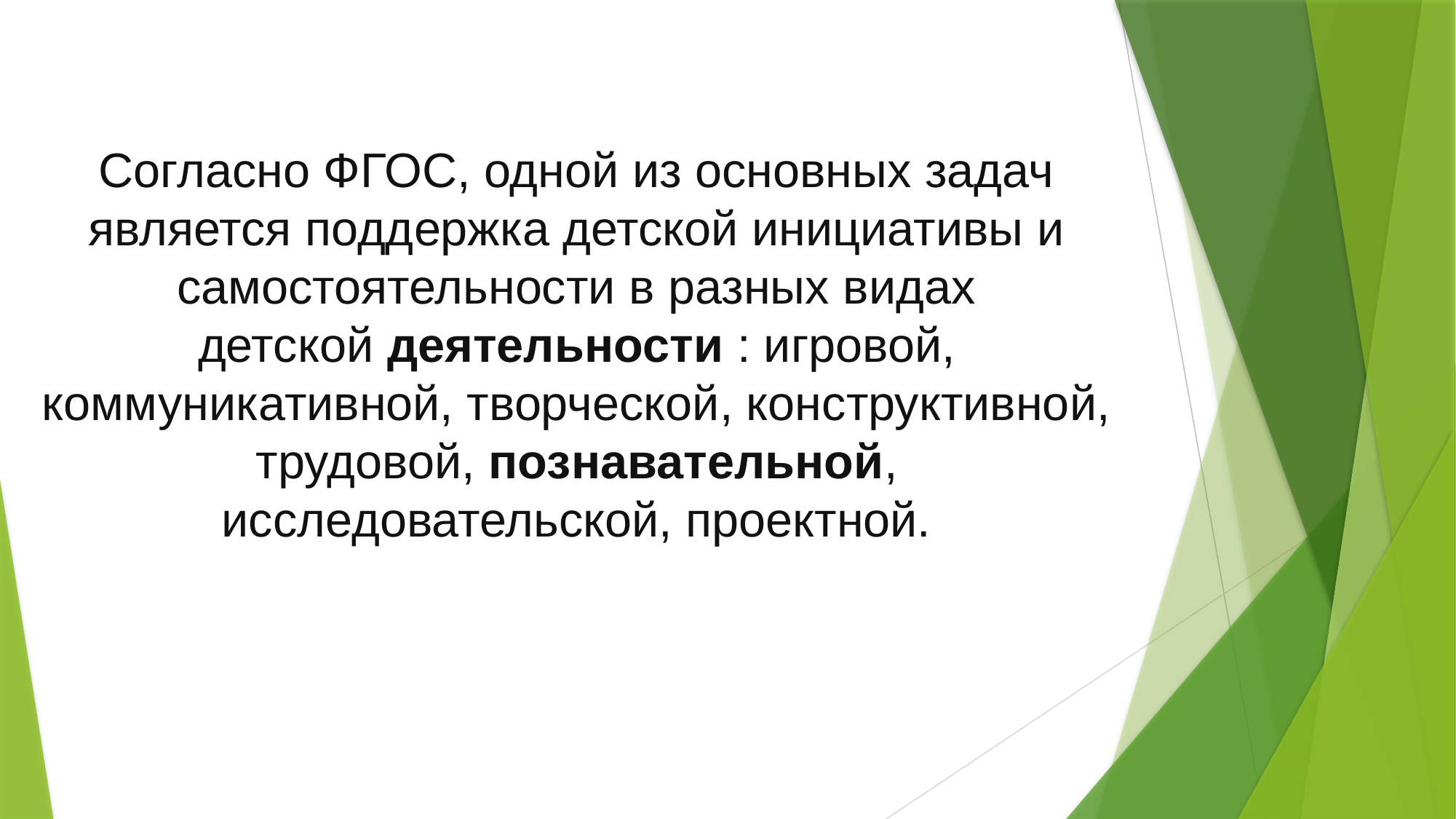

#
Согласно ФГОС, одной из основных задач является поддержка детской инициативы и самостоятельности в разных видах детской деятельности : игровой, коммуникативной, творческой, конструктивной, трудовой, познавательной, исследовательской, проектной.